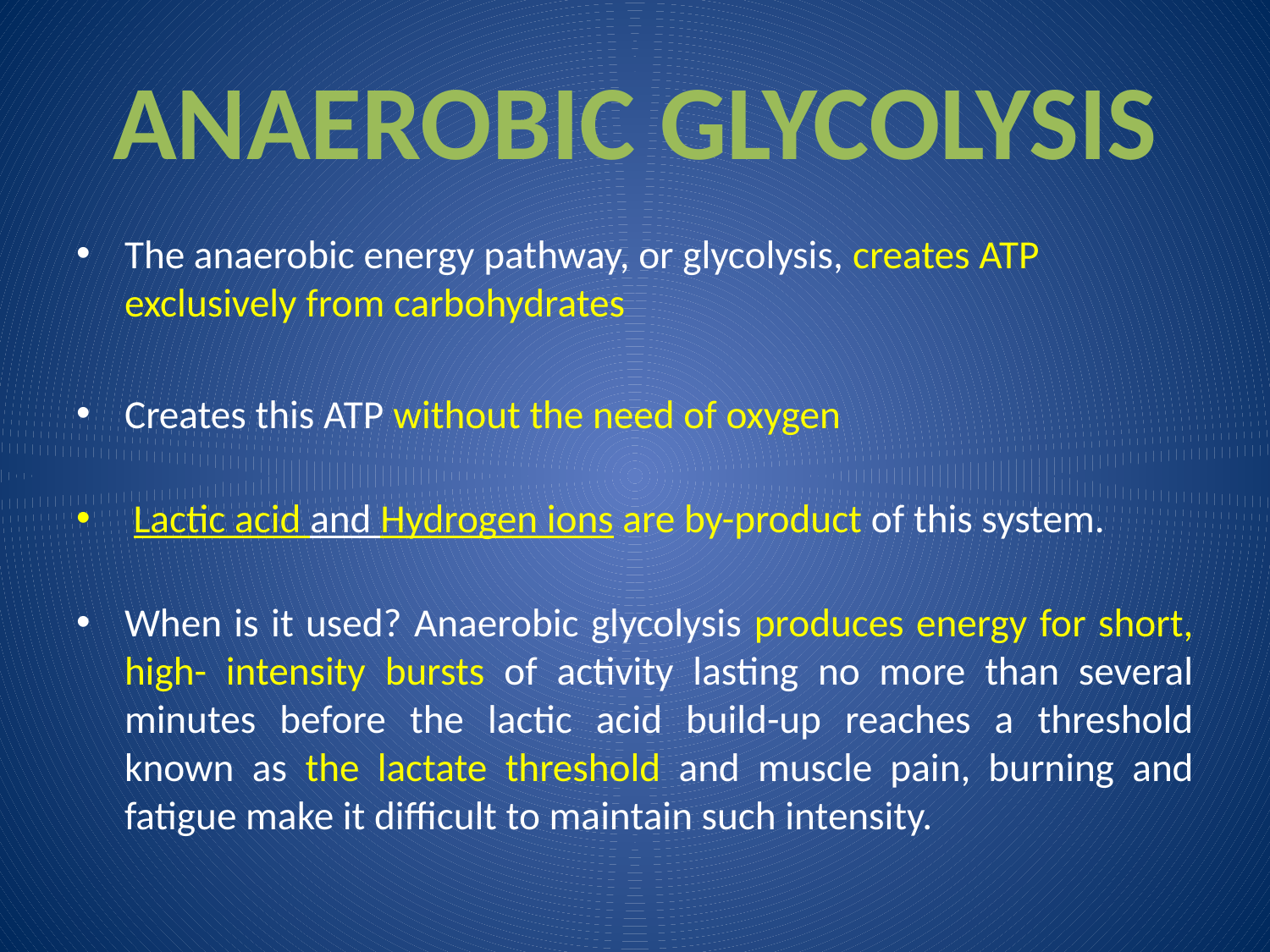

# ANAEROBIC GLYCOLYSIS
The anaerobic energy pathway, or glycolysis, creates ATP exclusively from carbohydrates

Creates this ATP without the need of oxygen
 Lactic acid and Hydrogen ions are by-product of this system.
When is it used? Anaerobic glycolysis produces energy for short, high- intensity bursts of activity lasting no more than several minutes before the lactic acid build-up reaches a threshold known as the lactate threshold and muscle pain, burning and fatigue make it difficult to maintain such intensity.